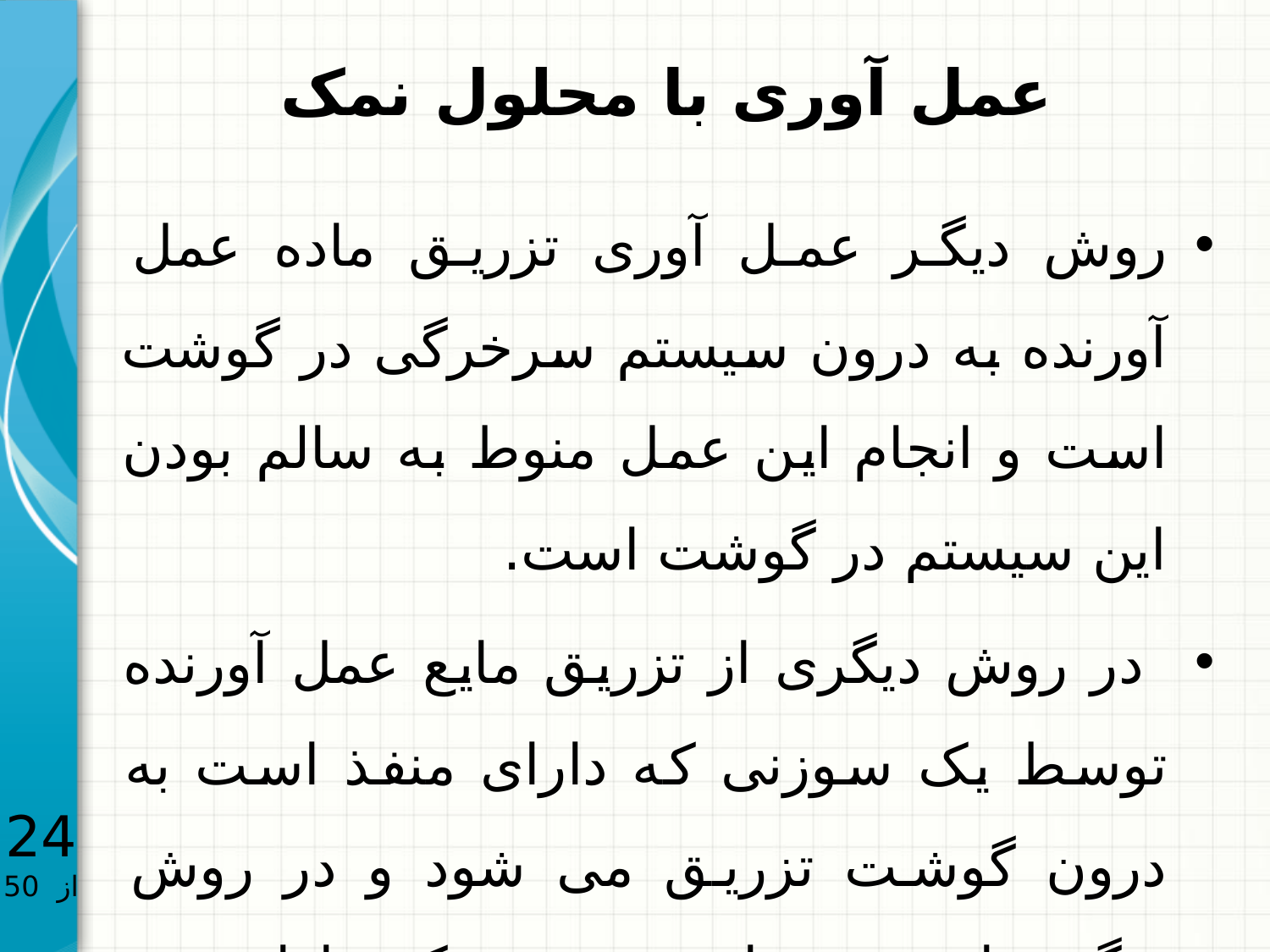

# عمل آوری با محلول نمک
روش دیگر عمل آوری تزریق ماده عمل آورنده به درون سیستم سرخرگی در گوشت است و انجام این عمل منوط به سالم بودن این سیستم در گوشت است.
 در روش دیگری از تزریق مایع عمل آورنده توسط یک سوزنی که دارای منفذ است به درون گوشت تزریق می شود و در روش دیگری از تزریق از سیستمی که دارای چند سوزن است استفاده می شود.